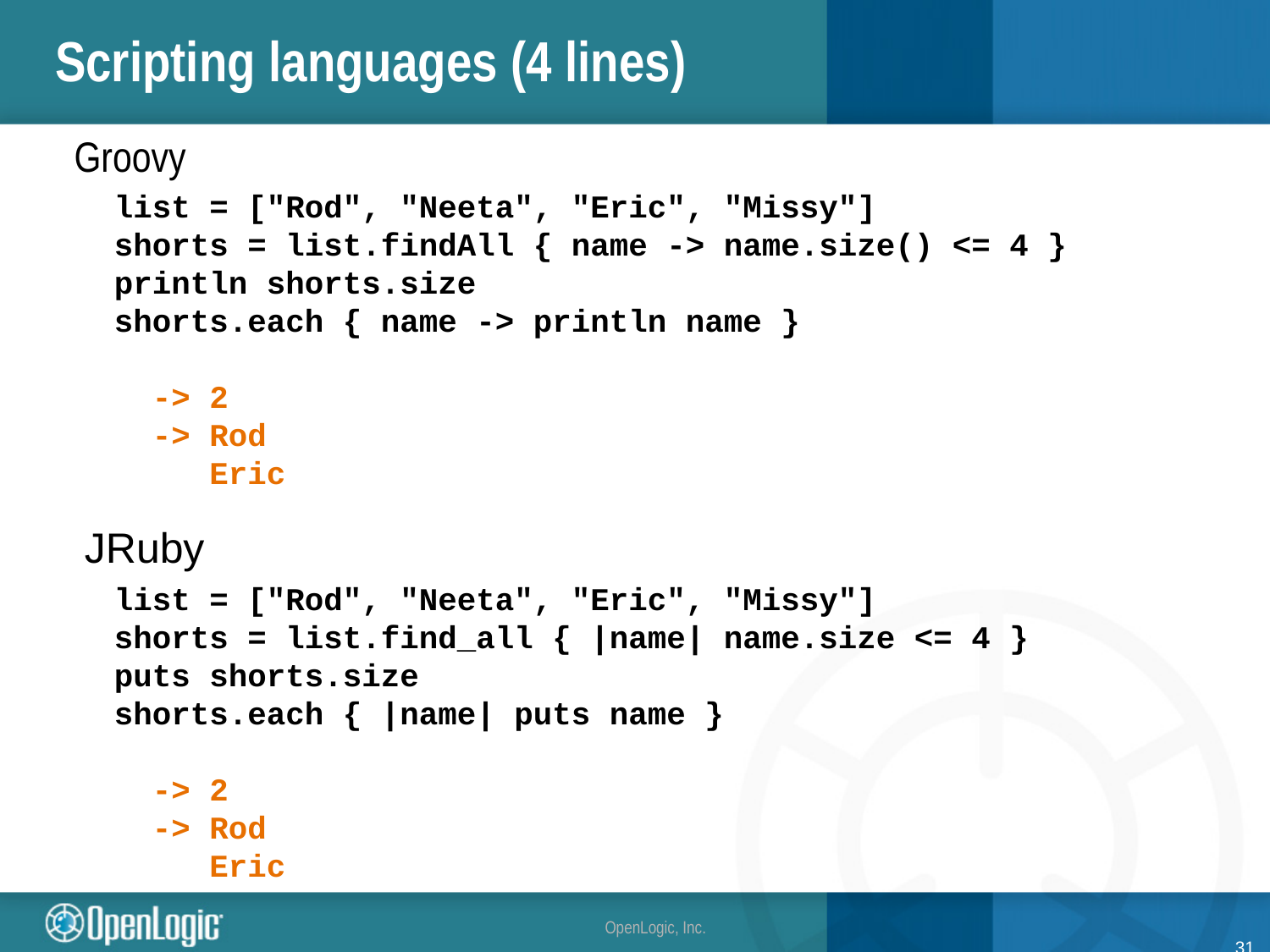

# Scripting languages (4 lines)
Groovy
list = ["Rod", "Neeta", "Eric", "Missy"]
shorts = list.findAll { name -> name.size() <= 4 }
println shorts.size
shorts.each { name -> println name }
  -> 2
  -> Rod
     Eric
JRuby
list = ["Rod", "Neeta", "Eric", "Missy"]
shorts = list.find_all { |name| name.size <= 4 }
puts shorts.size
shorts.each { |name| puts name }

  -> 2
  -> Rod
     Eric
31